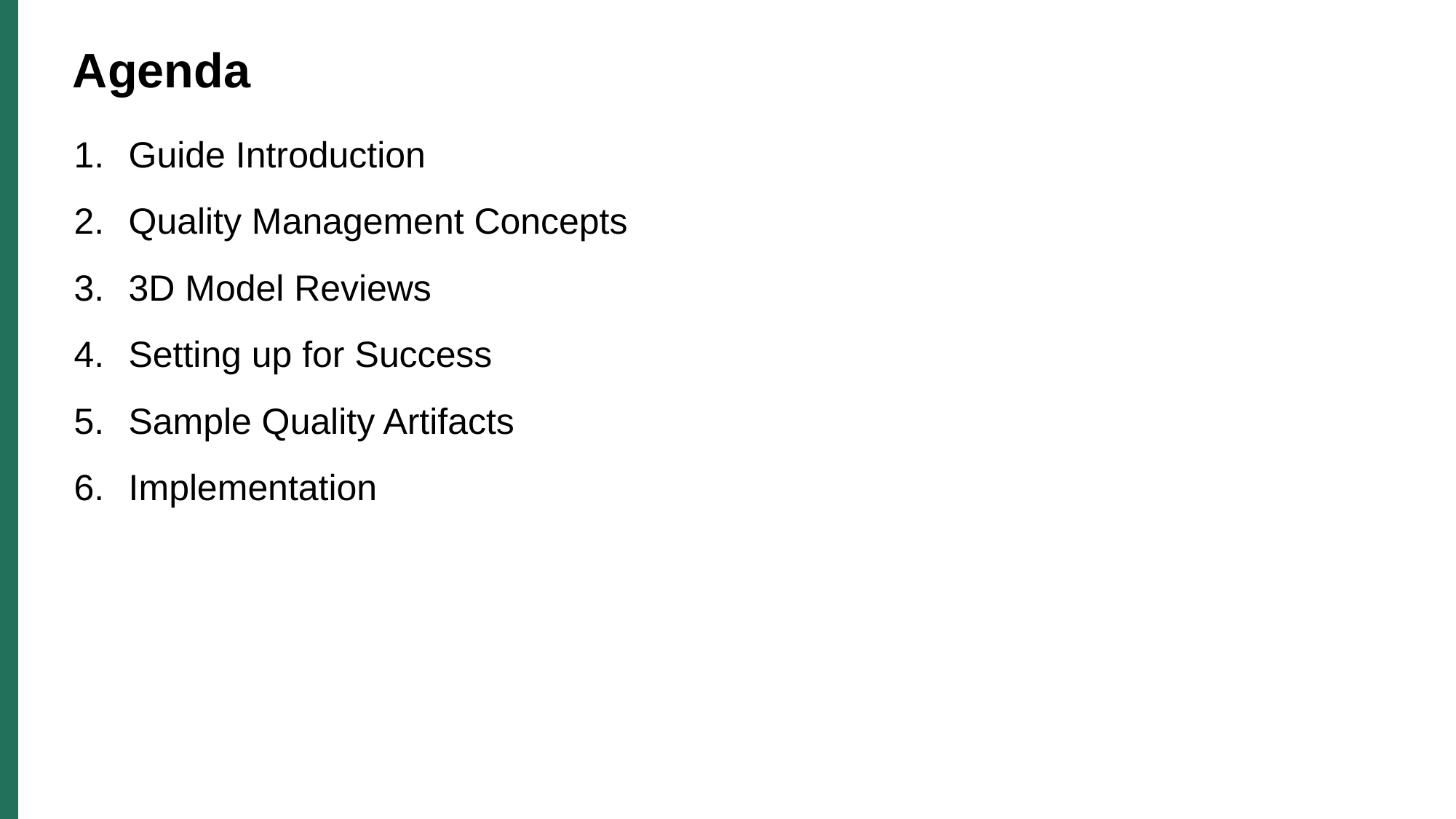

# Agenda
Guide Introduction
Quality Management Concepts
3D Model Reviews
Setting up for Success
Sample Quality Artifacts
Implementation